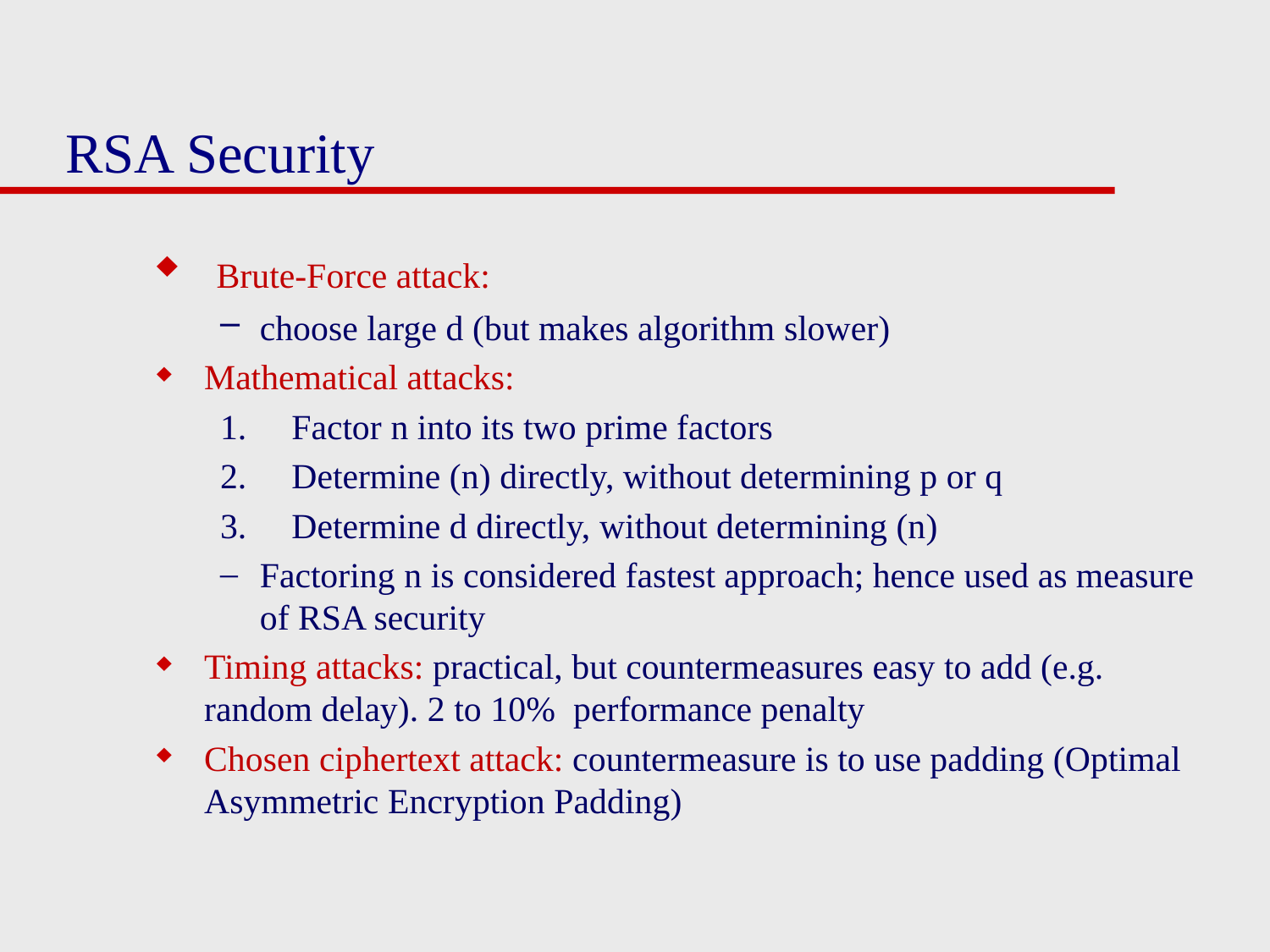

# RSA Security
 Brute-Force attack:
choose large d (but makes algorithm slower)
Mathematical attacks:
Factor n into its two prime factors
Determine (n) directly, without determining p or q
Determine d directly, without determining (n)
Factoring n is considered fastest approach; hence used as measure of RSA security
Timing attacks: practical, but countermeasures easy to add (e.g. random delay). 2 to 10%  performance penalty
Chosen ciphertext attack: countermeasure is to use padding (Optimal Asymmetric Encryption Padding)